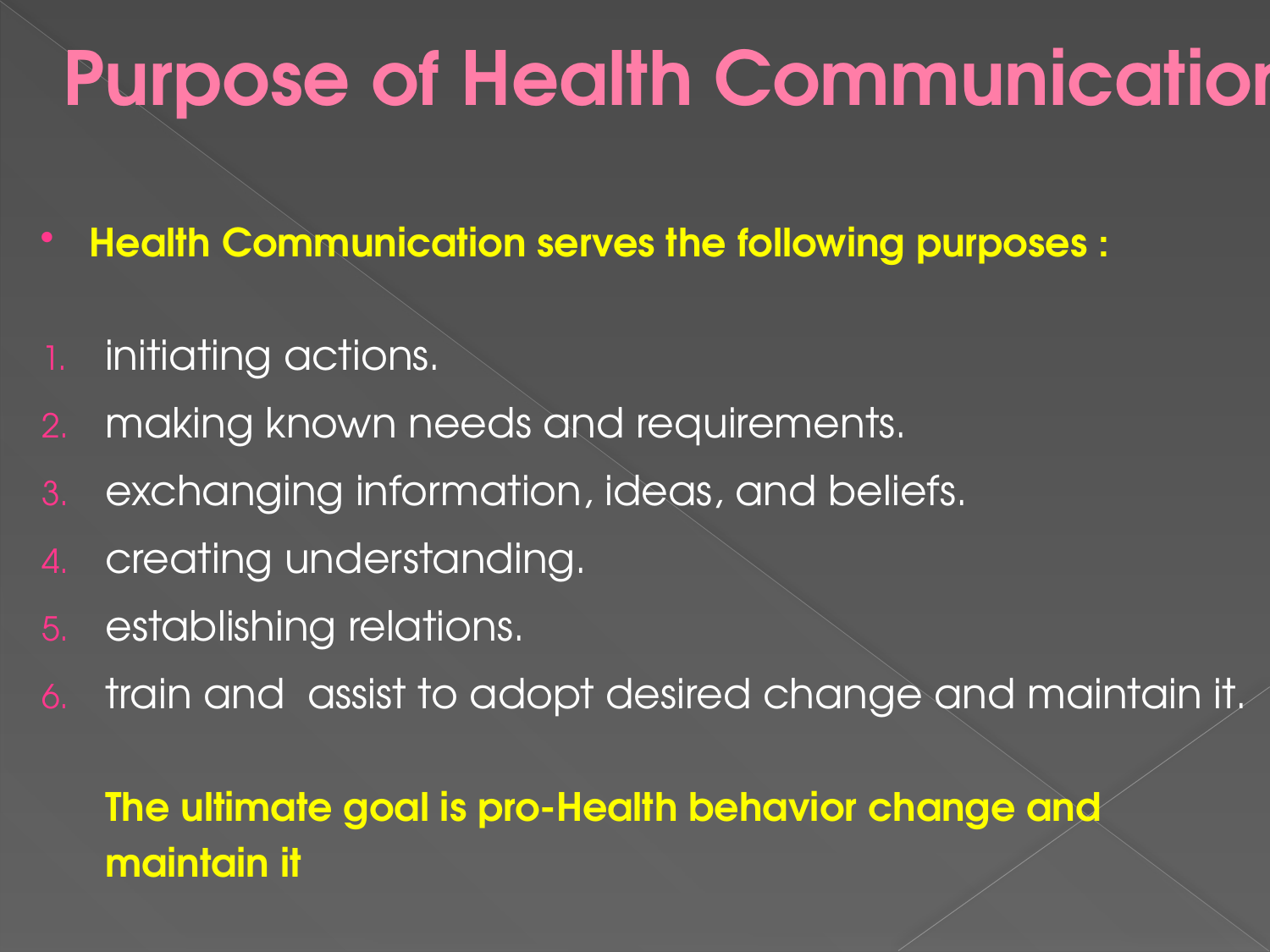

# Purpose of Health Communication
Health Communication serves the following purposes :
initiating actions.
making known needs and requirements.
exchanging information, ideas, and beliefs.
creating understanding.
establishing relations.
train and  assist to adopt desired change and maintain it.
The ultimate goal is pro-Health behavior change and maintain it